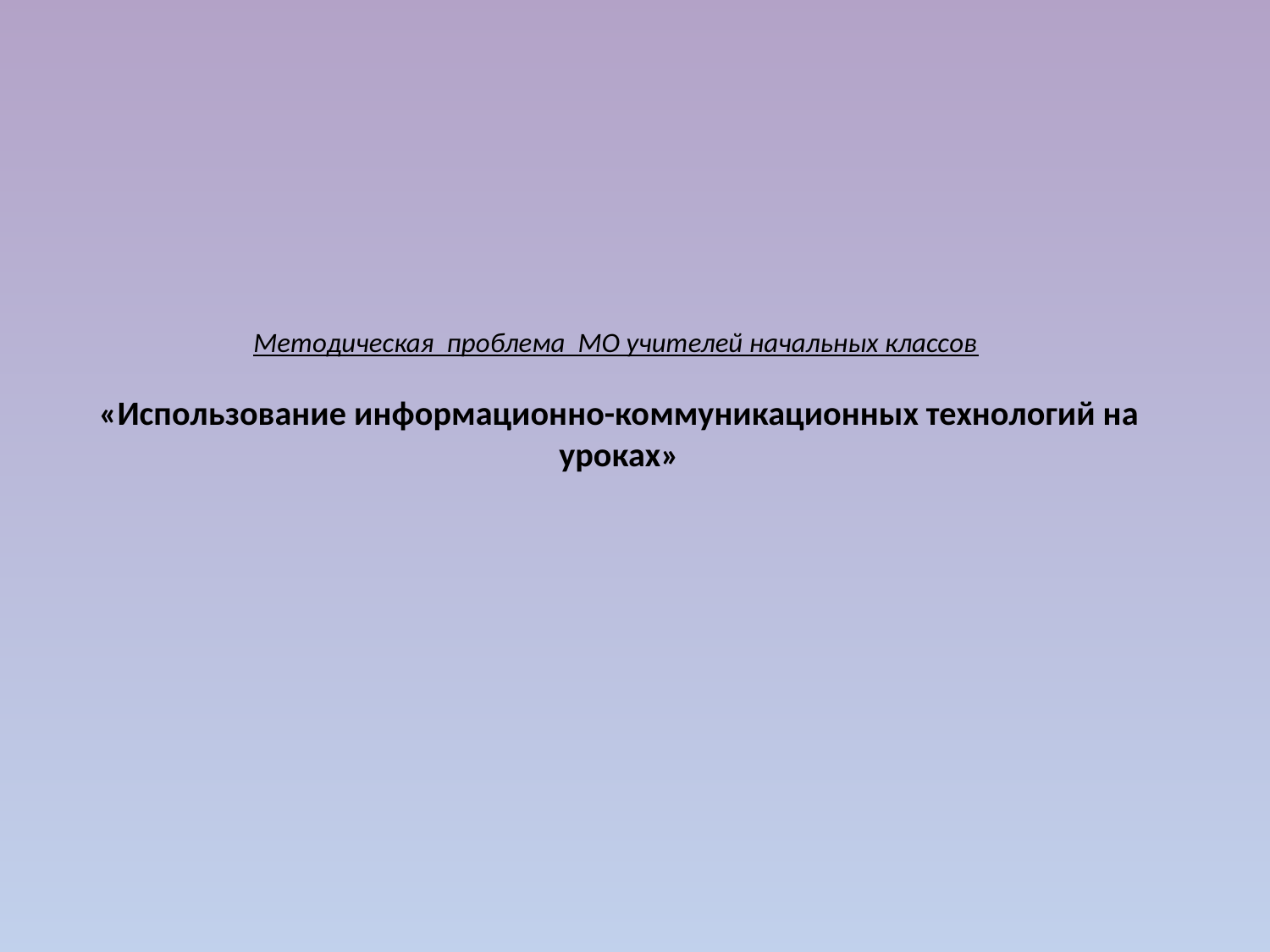

# Методическая  проблема  МО учителей начальных классов «Использование информационно-коммуникационных технологий на уроках»